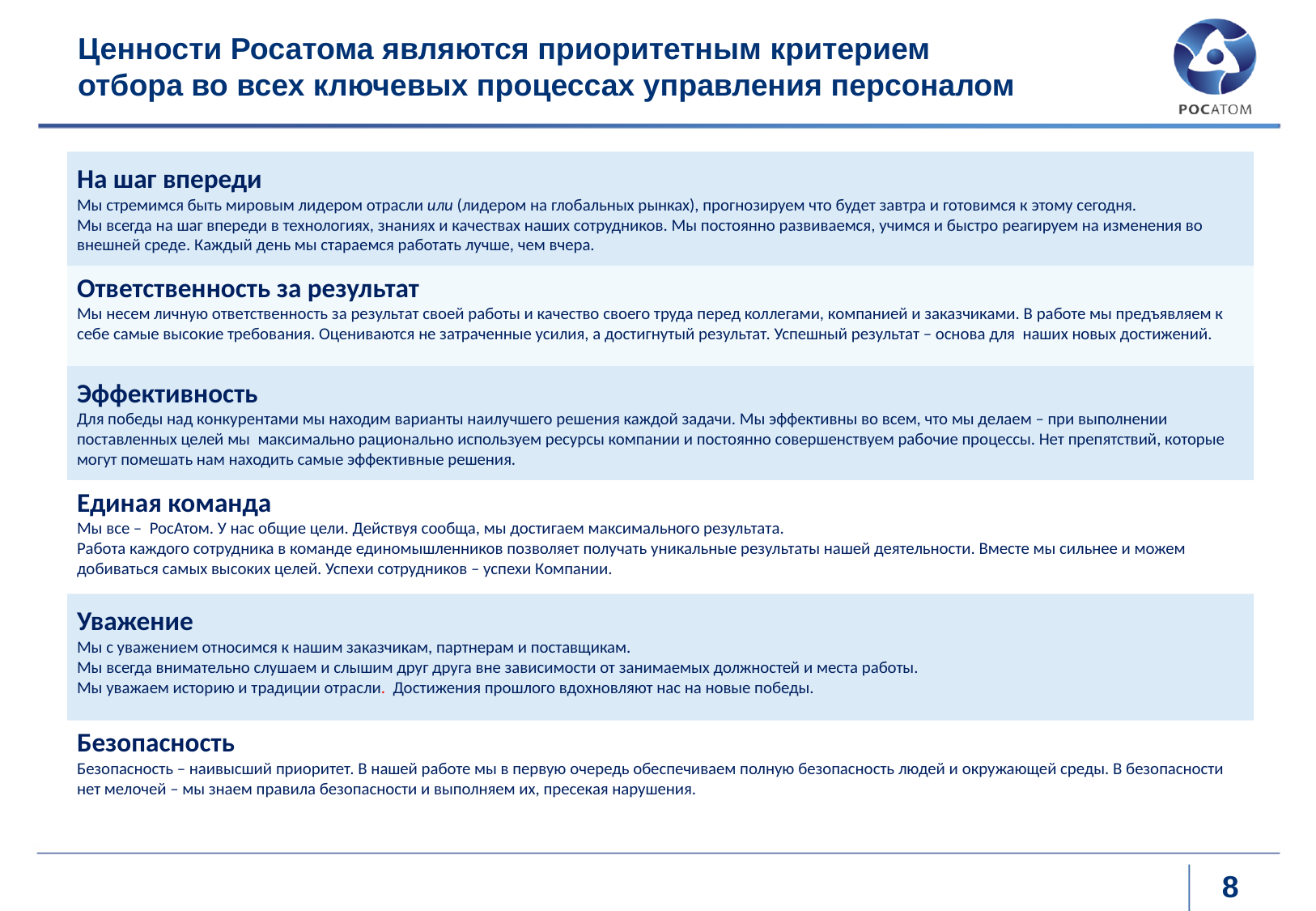

Ценности Росатома являются приоритетным критерием отбора во всех ключевых процессах управления персоналом
На шаг впереди
Мы стремимся быть мировым лидером отрасли или (лидером на глобальных рынках), прогнозируем что будет завтра и готовимся к этому сегодня.
Мы всегда на шаг впереди в технологиях, знаниях и качествах наших сотрудников. Мы постоянно развиваемся, учимся и быстро реагируем на изменения во внешней среде. Каждый день мы стараемся работать лучше, чем вчера.
Ответственность за результат
Мы несем личную ответственность за результат своей работы и качество своего труда перед коллегами, компанией и заказчиками. В работе мы предъявляем к себе самые высокие требования. Оцениваются не затраченные усилия, а достигнутый результат. Успешный результат – основа для  наших новых достижений.
Эффективность
Для победы над конкурентами мы находим варианты наилучшего решения каждой задачи. Мы эффективны во всем, что мы делаем – при выполнении поставленных целей мы  максимально рационально используем ресурсы компании и постоянно совершенствуем рабочие процессы. Нет препятствий, которые могут помешать нам находить самые эффективные решения.
Единая команда
Мы все –  РосАтом. У нас общие цели. Действуя сообща, мы достигаем максимального результата.
Работа каждого сотрудника в команде единомышленников позволяет получать уникальные результаты нашей деятельности. Вместе мы сильнее и можем добиваться самых высоких целей. Успехи сотрудников – успехи Компании.
Уважение
Мы с уважением относимся к нашим заказчикам, партнерам и поставщикам.
Мы всегда внимательно слушаем и слышим друг друга вне зависимости от занимаемых должностей и места работы.
Мы уважаем историю и традиции отрасли.  Достижения прошлого вдохновляют нас на новые победы.
Безопасность
Безопасность – наивысший приоритет. В нашей работе мы в первую очередь обеспечиваем полную безопасность людей и окружающей среды. В безопасности нет мелочей – мы знаем правила безопасности и выполняем их, пресекая нарушения.
8